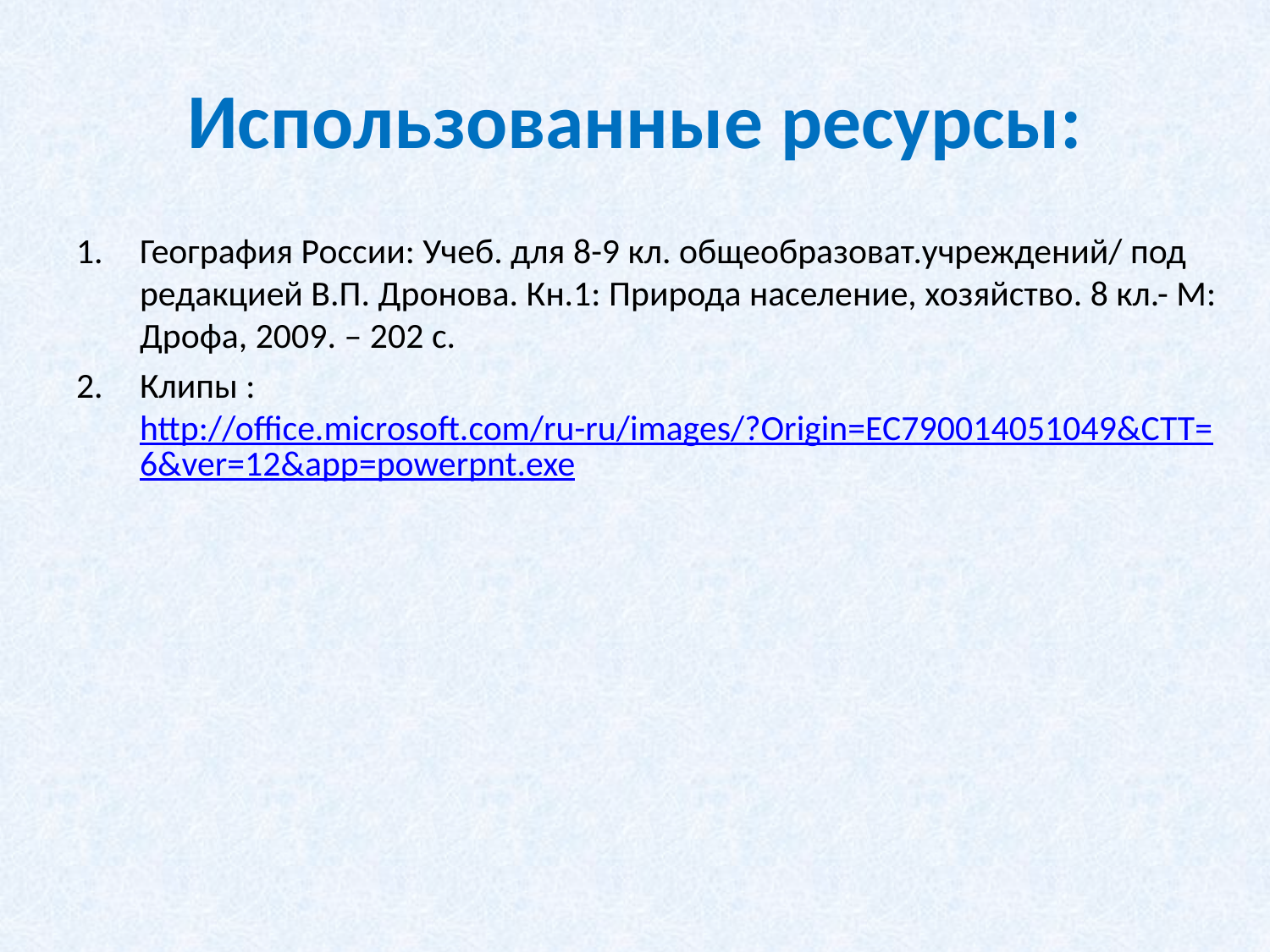

# Использованные ресурсы:
География России: Учеб. для 8-9 кл. общеобразоват.учреждений/ под редакцией В.П. Дронова. Кн.1: Природа население, хозяйство. 8 кл.- М: Дрофа, 2009. – 202 с.
Клипы : http://office.microsoft.com/ru-ru/images/?Origin=EC790014051049&CTT=6&ver=12&app=powerpnt.exe